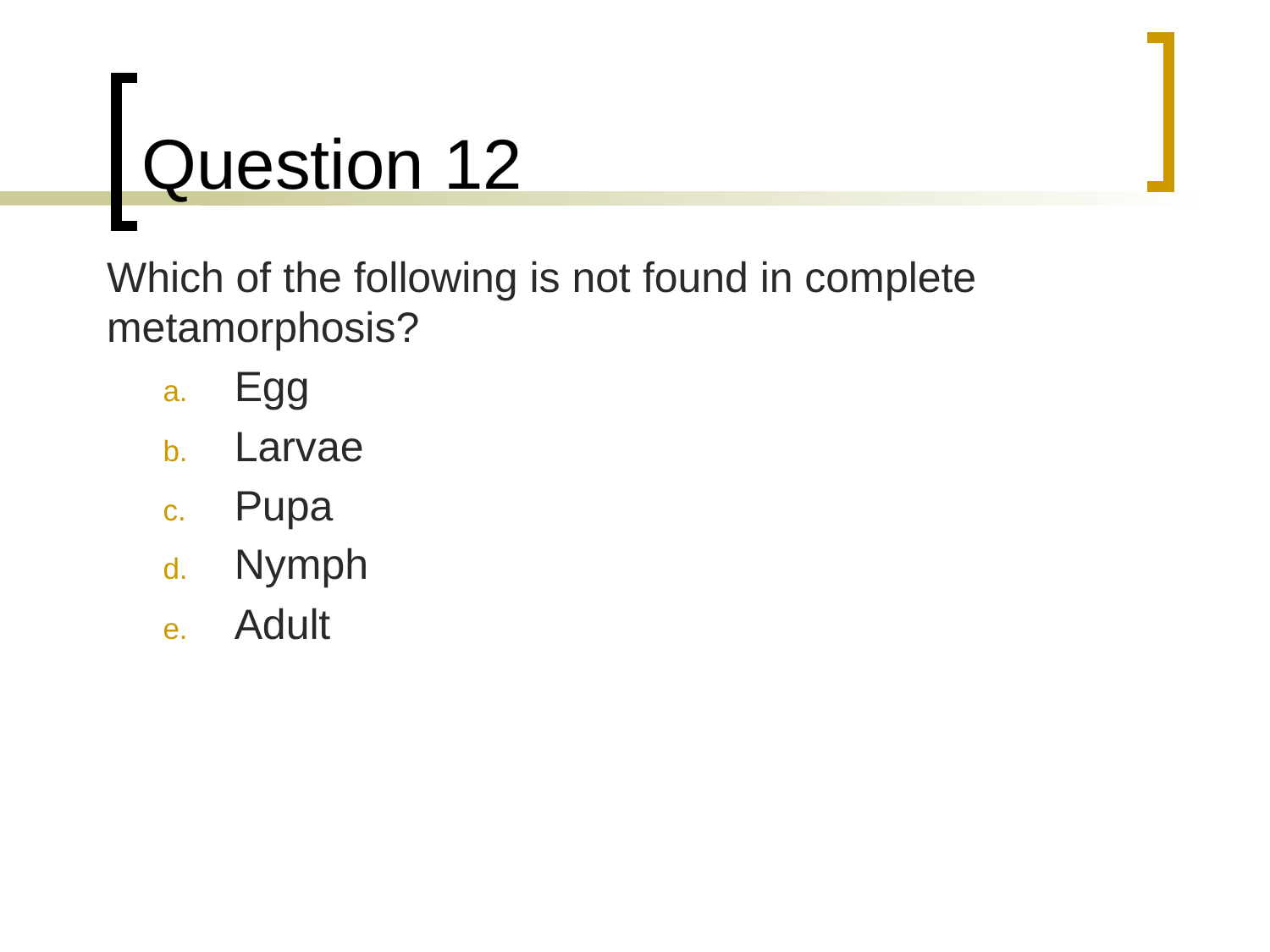

# Question 12
	Which of the following is not found in complete metamorphosis?
Egg
Larvae
Pupa
Nymph
Adult